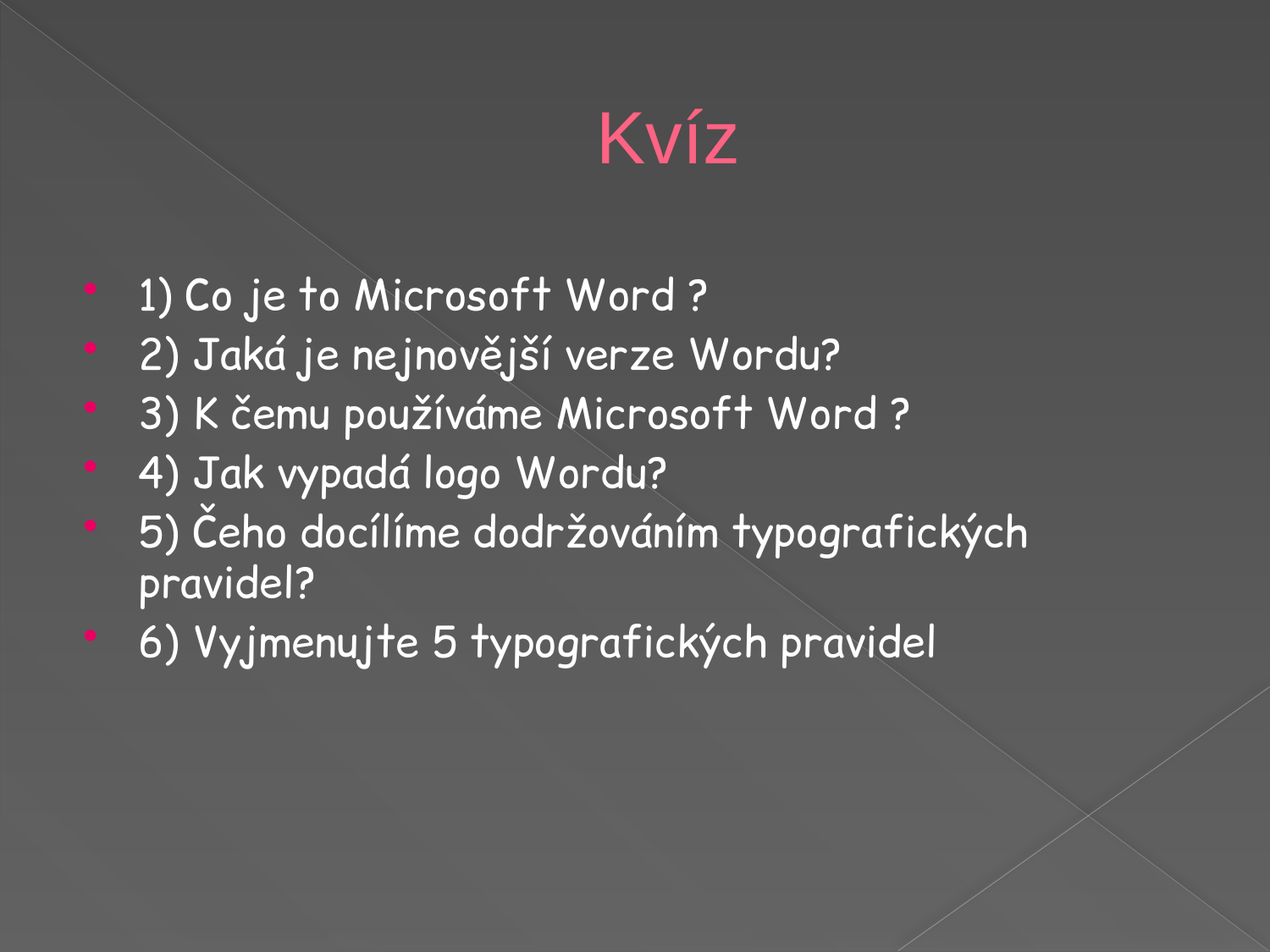

# Kvíz
1) Co je to Microsoft Word ?
2) Jaká je nejnovější verze Wordu?
3) K čemu používáme Microsoft Word ?
4) Jak vypadá logo Wordu?
5) Čeho docílíme dodržováním typografických pravidel?
6) Vyjmenujte 5 typografických pravidel